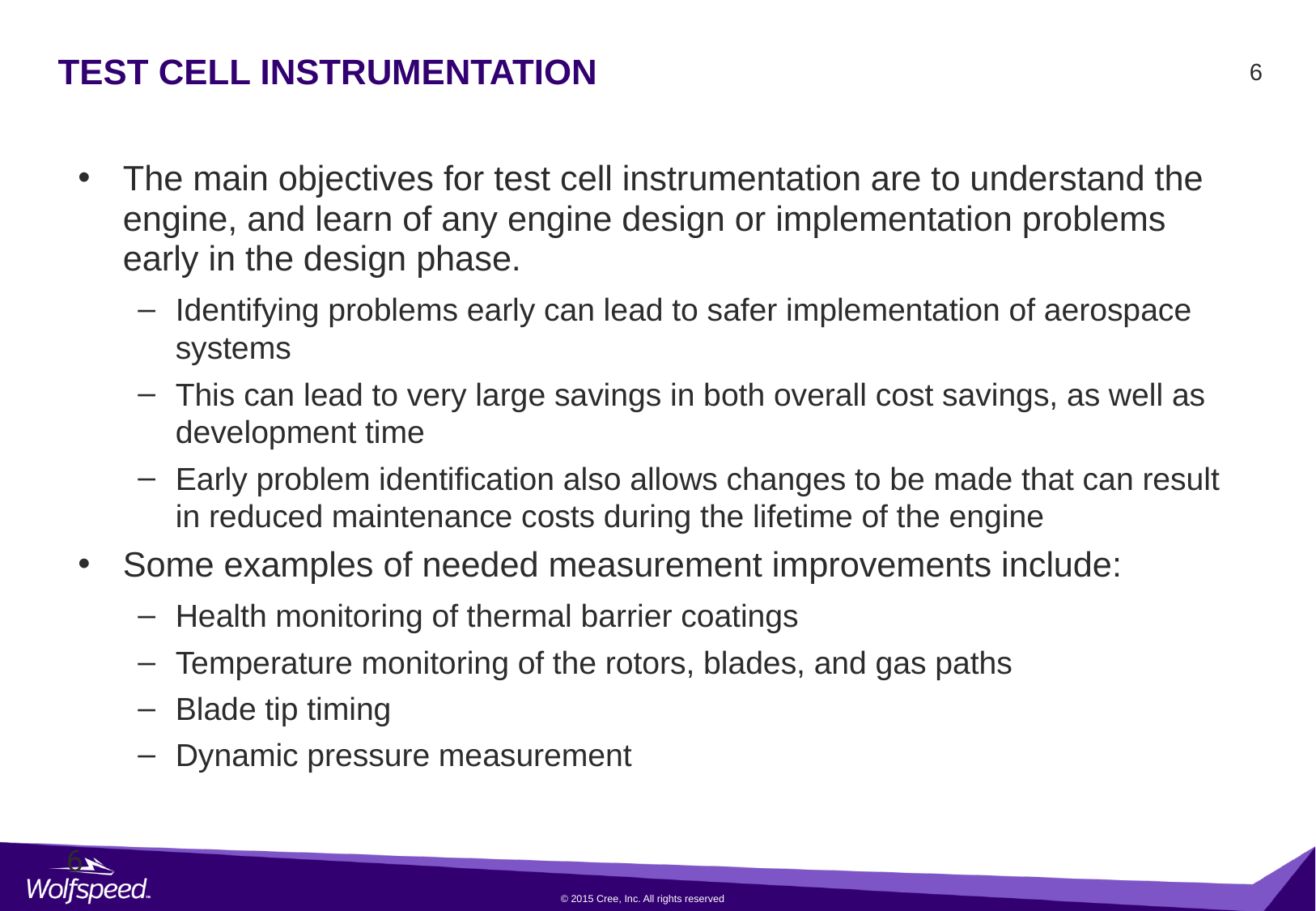

# Test Cell Instrumentation
The main objectives for test cell instrumentation are to understand the engine, and learn of any engine design or implementation problems early in the design phase.
Identifying problems early can lead to safer implementation of aerospace systems
This can lead to very large savings in both overall cost savings, as well as development time
Early problem identification also allows changes to be made that can result in reduced maintenance costs during the lifetime of the engine
Some examples of needed measurement improvements include:
Health monitoring of thermal barrier coatings
Temperature monitoring of the rotors, blades, and gas paths
Blade tip timing
Dynamic pressure measurement

6